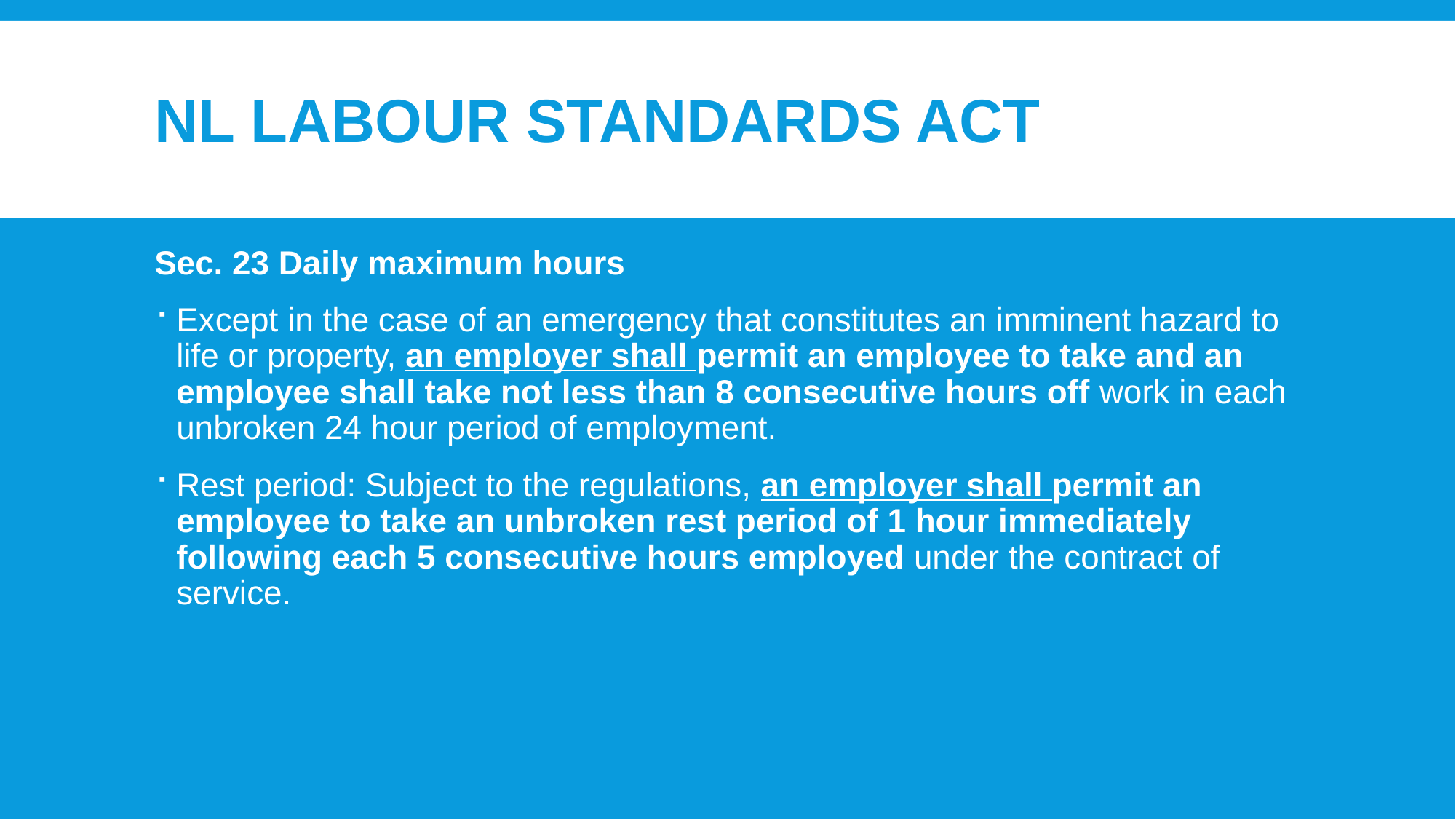

# NL Labour Standards Act
Sec. 23 Daily maximum hours
Except in the case of an emergency that constitutes an imminent hazard to life or property, an employer shall permit an employee to take and an employee shall take not less than 8 consecutive hours off work in each unbroken 24 hour period of employment.
Rest period: Subject to the regulations, an employer shall permit an employee to take an unbroken rest period of 1 hour immediately following each 5 consecutive hours employed under the contract of service.